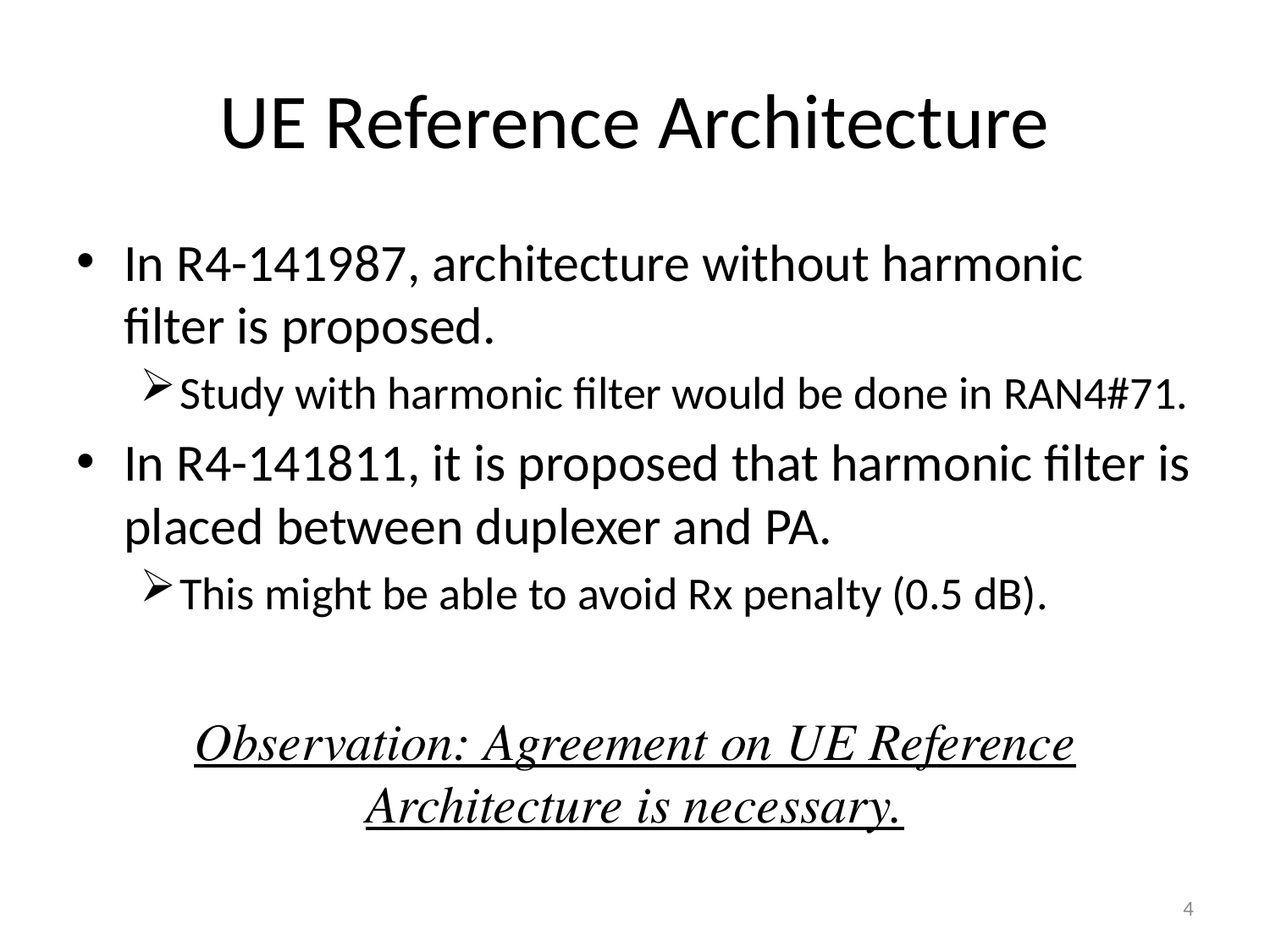

# UE Reference Architecture
In R4-141987, architecture without harmonic filter is proposed.
Study with harmonic filter would be done in RAN4#71.
In R4-141811, it is proposed that harmonic filter is placed between duplexer and PA.
This might be able to avoid Rx penalty (0.5 dB).

Observation: Agreement on UE Reference Architecture is necessary.
4